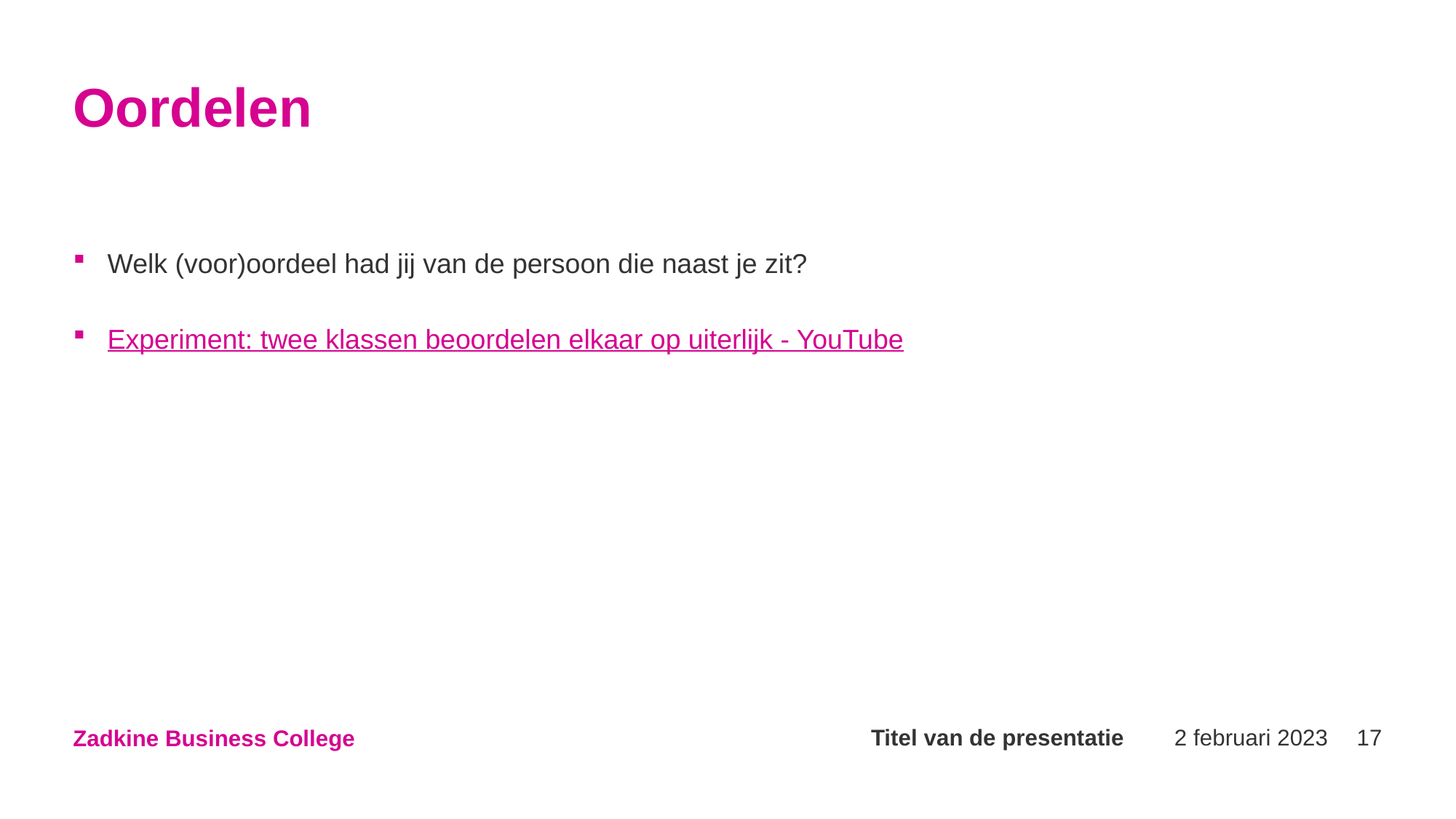

# Oordelen

Welk (voor)oordeel had jij van de persoon die naast je zit?

Experiment: twee klassen beoordelen elkaar op uiterlijk - YouTube
Titel van de presentatie
2 februari 2023
17